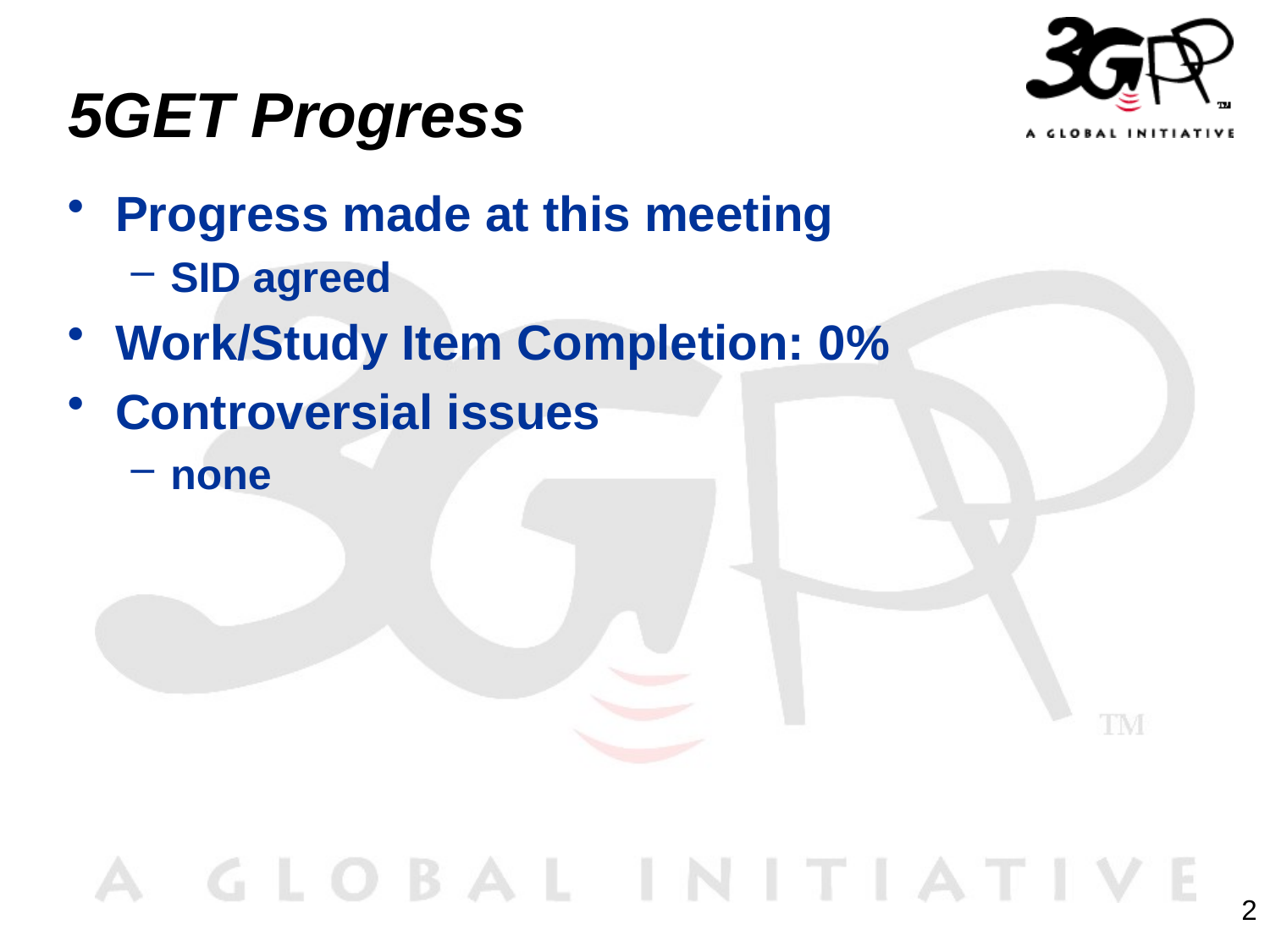

# 5GET Progress
Progress made at this meeting
SID agreed
Work/Study Item Completion: 0%
Controversial issues
none
2